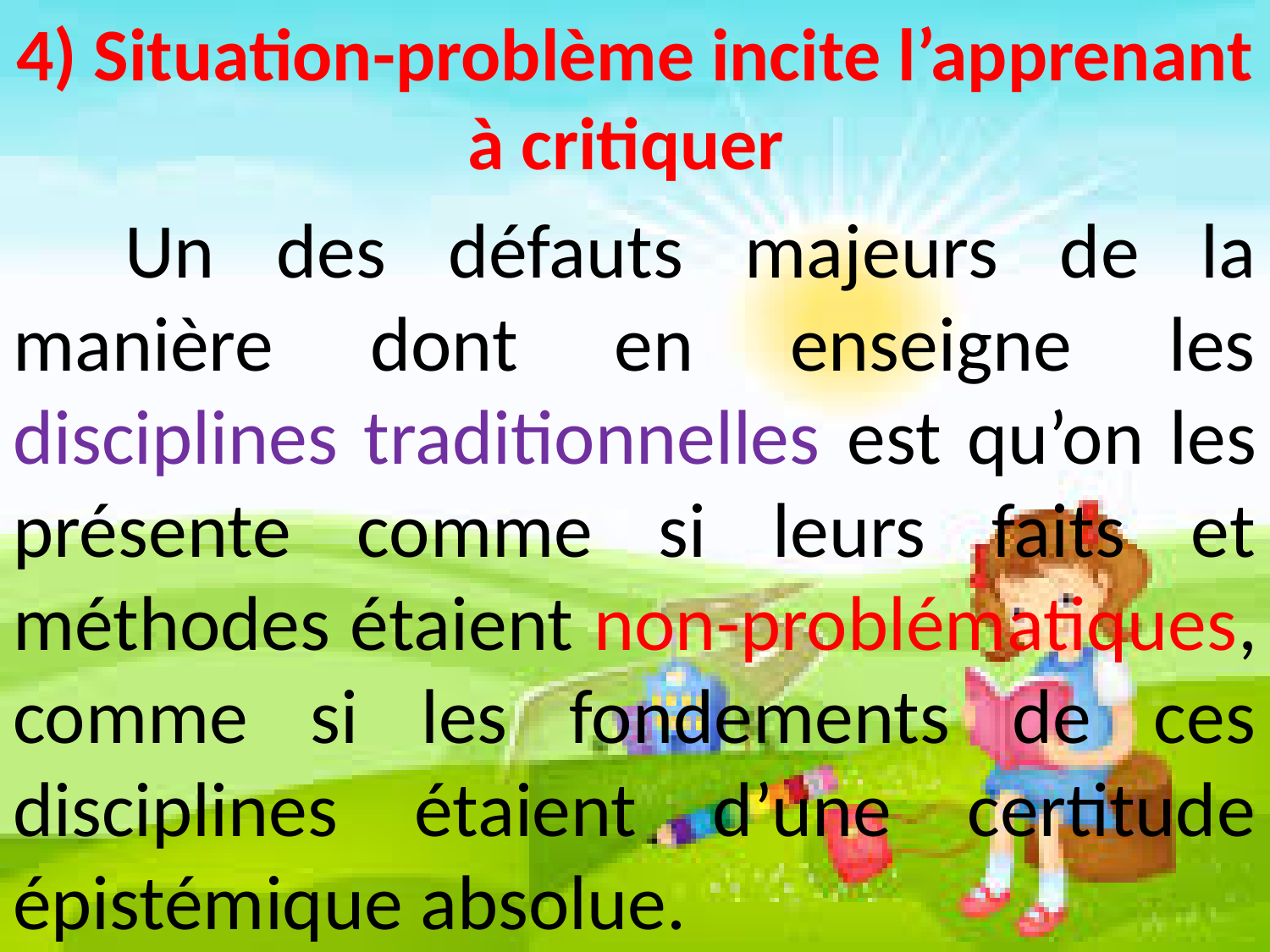

4) Situation-problème incite l’apprenant à critiquer
	Un des défauts majeurs de la manière dont en enseigne les disciplines traditionnelles est qu’on les présente comme si leurs faits et méthodes étaient non-problématiques, comme si les fondements de ces disciplines étaient d’une certitude épistémique absolue.